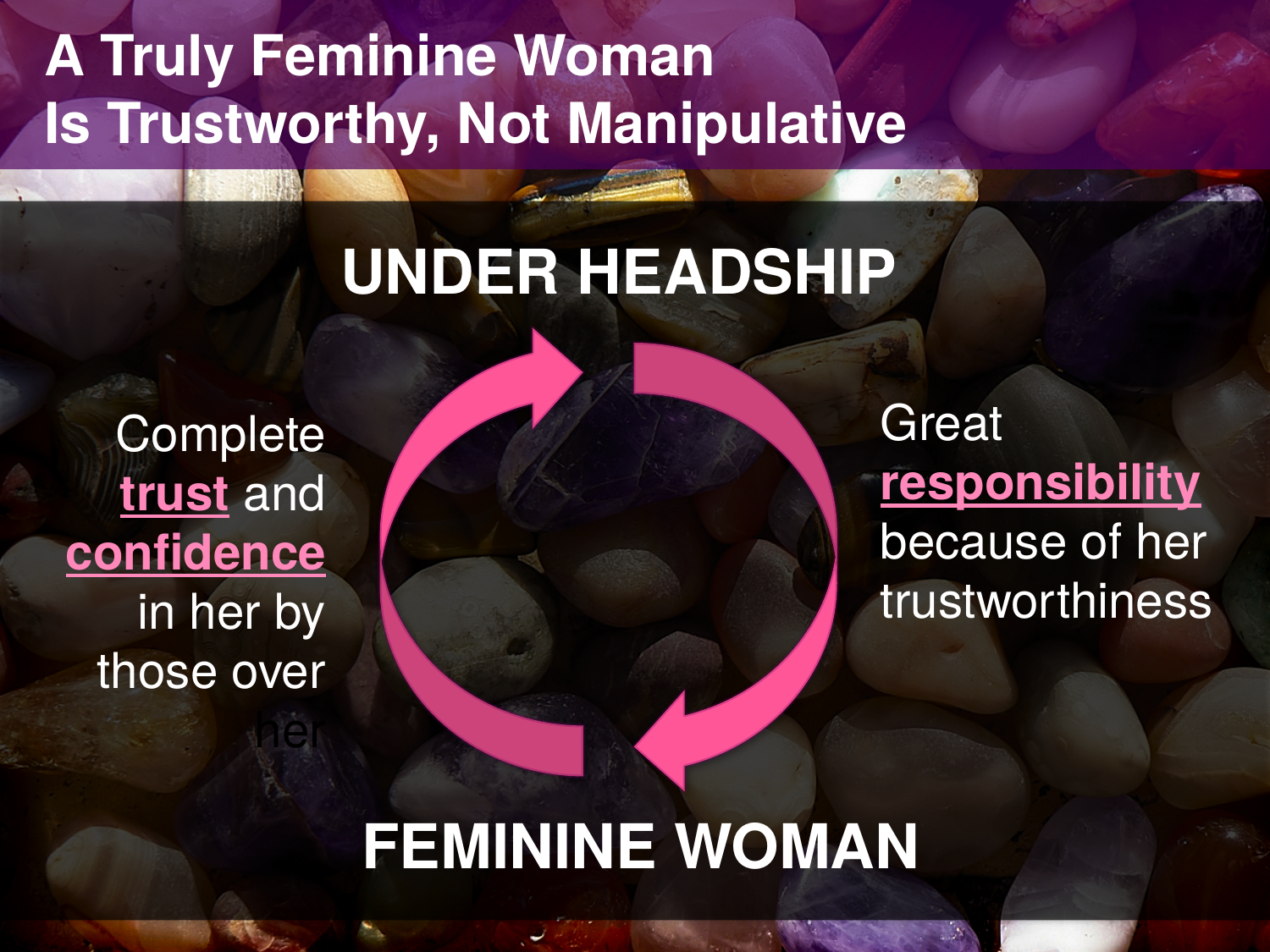

A Truly Feminine Woman
Is Trustworthy, Not Manipulative

UNDER HEADSHIP

Great responsibility because of her trustworthiness
Complete trust and confidence in her by those over her
FEMININE WOMAN